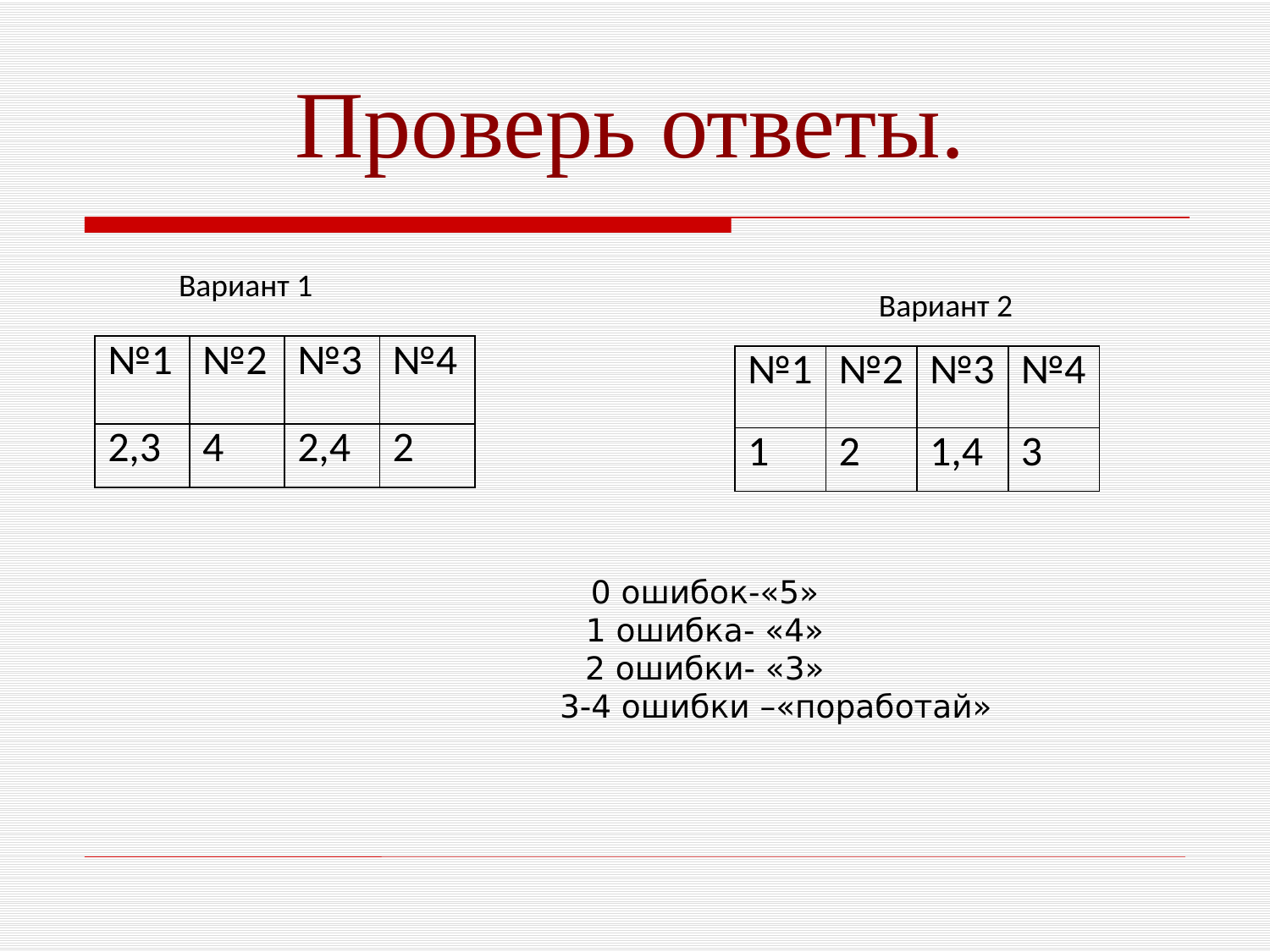

Проверь ответы.
Вариант 1
Вариант 2
| №1 | №2 | №3 | №4 |
| --- | --- | --- | --- |
| 2,3 | 4 | 2,4 | 2 |
| №1 | №2 | №3 | №4 |
| --- | --- | --- | --- |
| 1 | 2 | 1,4 | 3 |
0 ошибок-«5»
1 ошибка- «4»
2 ошибки- «3»
               3-4 ошибки –«поработай»